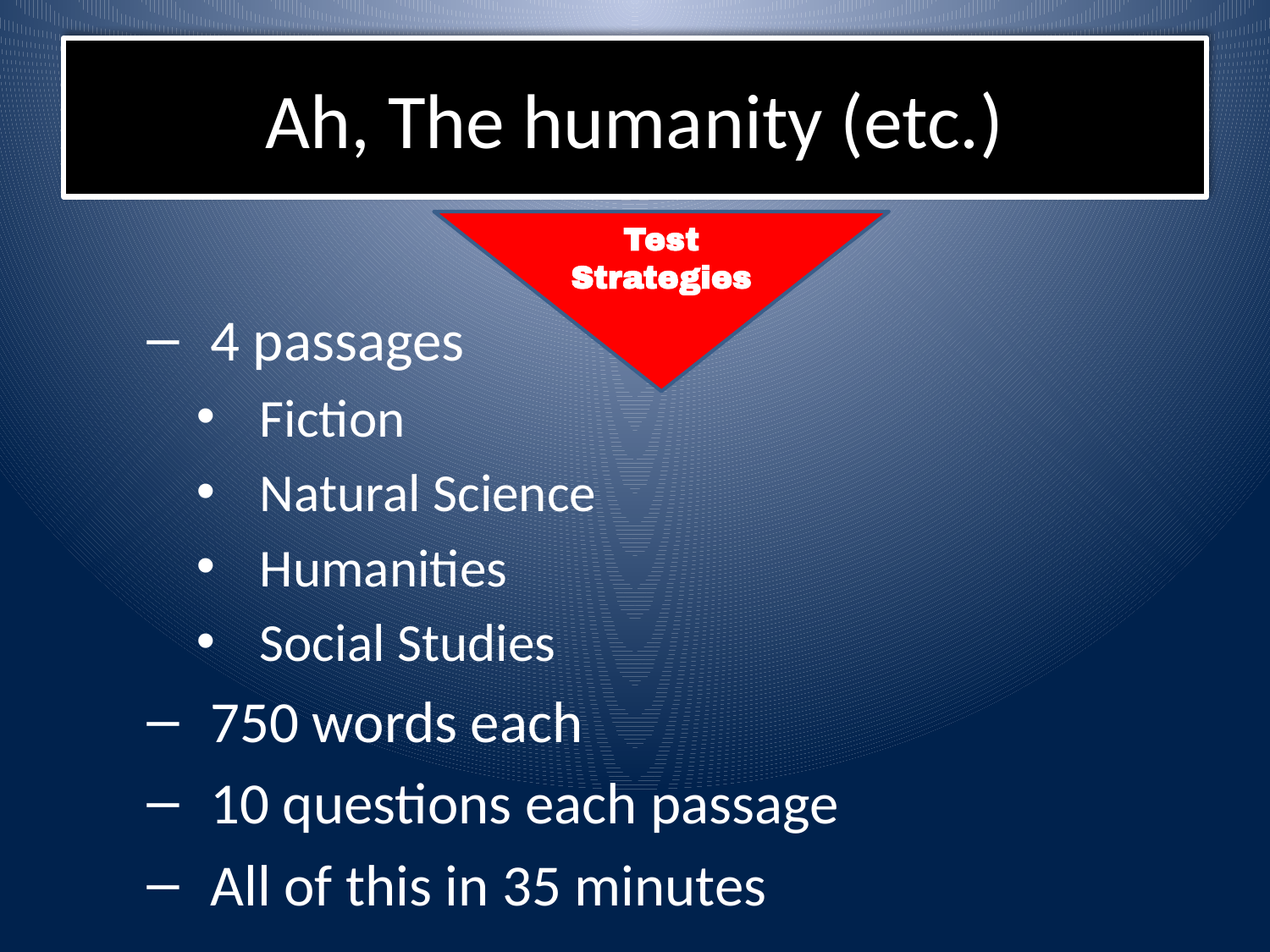

# Ah, The humanity (etc.)
Test Strategies
4 passages
Fiction
Natural Science
Humanities
Social Studies
750 words each
10 questions each passage
All of this in 35 minutes